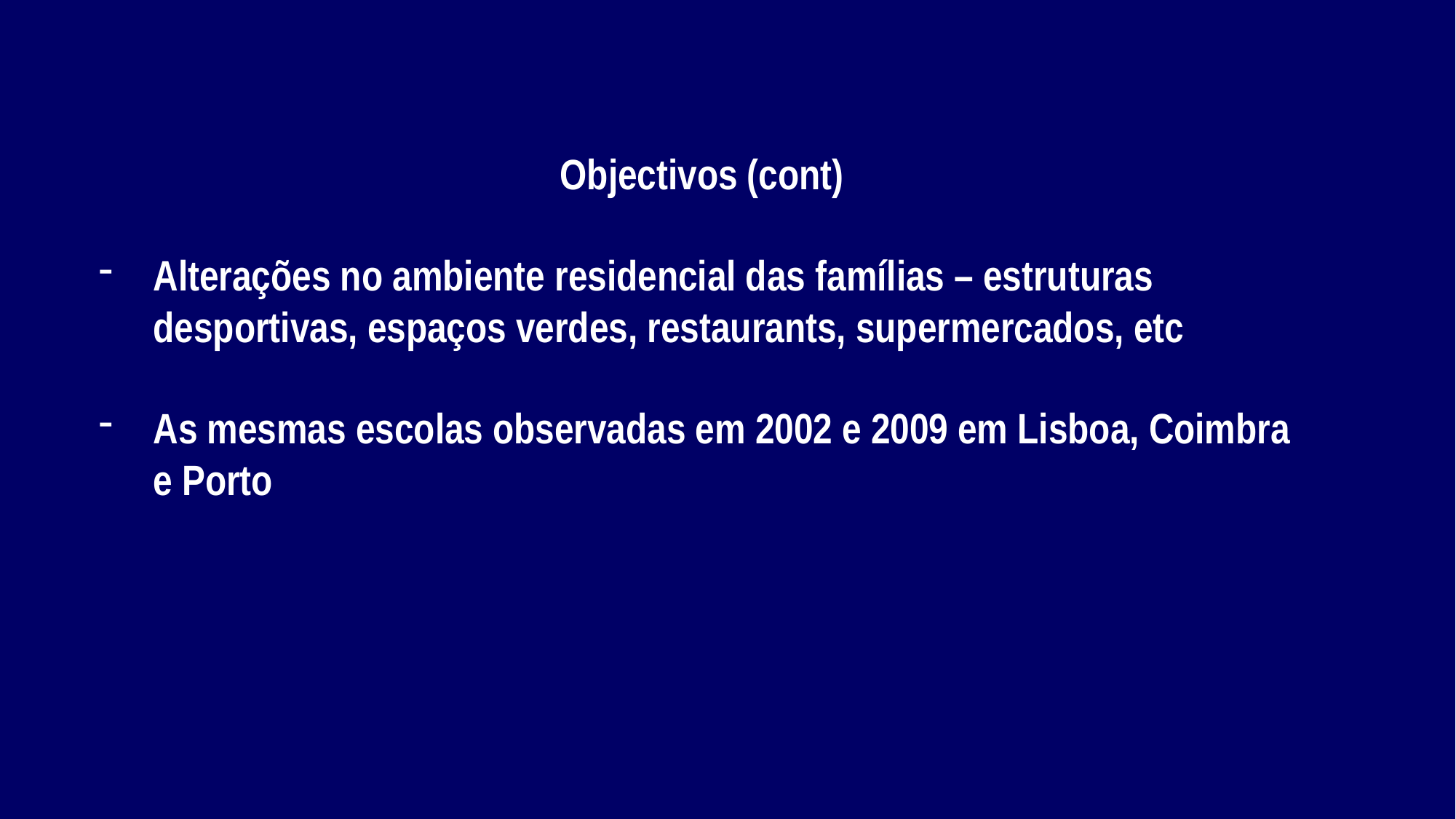

Objectivos (cont)

Alterações no ambiente residencial das famílias – estruturas desportivas, espaços verdes, restaurants, supermercados, etc

As mesmas escolas observadas em 2002 e 2009 em Lisboa, Coimbra e Porto